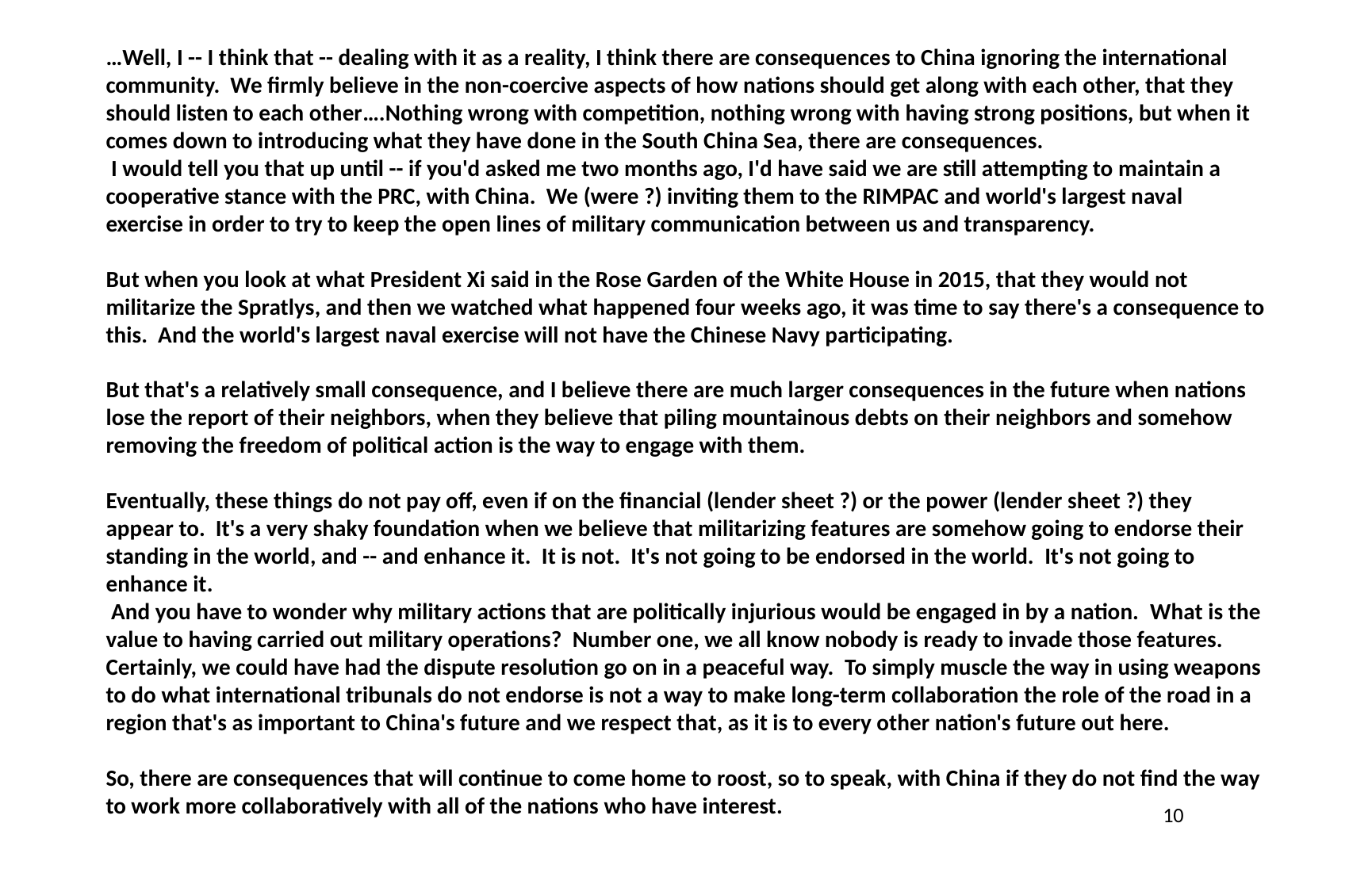

…Well, I -- I think that -- dealing with it as a reality, I think there are consequences to China ignoring the international community.  We firmly believe in the non-coercive aspects of how nations should get along with each other, that they should listen to each other….Nothing wrong with competition, nothing wrong with having strong positions, but when it comes down to introducing what they have done in the South China Sea, there are consequences.
 I would tell you that up until -- if you'd asked me two months ago, I'd have said we are still attempting to maintain a cooperative stance with the PRC, with China.  We (were ?) inviting them to the RIMPAC and world's largest naval exercise in order to try to keep the open lines of military communication between us and transparency.

But when you look at what President Xi said in the Rose Garden of the White House in 2015, that they would not militarize the Spratlys, and then we watched what happened four weeks ago, it was time to say there's a consequence to this.  And the world's largest naval exercise will not have the Chinese Navy participating.

But that's a relatively small consequence, and I believe there are much larger consequences in the future when nations lose the report of their neighbors, when they believe that piling mountainous debts on their neighbors and somehow removing the freedom of political action is the way to engage with them.

Eventually, these things do not pay off, even if on the financial (lender sheet ?) or the power (lender sheet ?) they appear to.  It's a very shaky foundation when we believe that militarizing features are somehow going to endorse their standing in the world, and -- and enhance it.  It is not.  It's not going to be endorsed in the world.  It's not going to enhance it.
 And you have to wonder why military actions that are politically injurious would be engaged in by a nation.  What is the value to having carried out military operations?  Number one, we all know nobody is ready to invade those features.  Certainly, we could have had the dispute resolution go on in a peaceful way.  To simply muscle the way in using weapons to do what international tribunals do not endorse is not a way to make long-term collaboration the role of the road in a region that's as important to China's future and we respect that, as it is to every other nation's future out here.

So, there are consequences that will continue to come home to roost, so to speak, with China if they do not find the way to work more collaboratively with all of the nations who have interest.

10